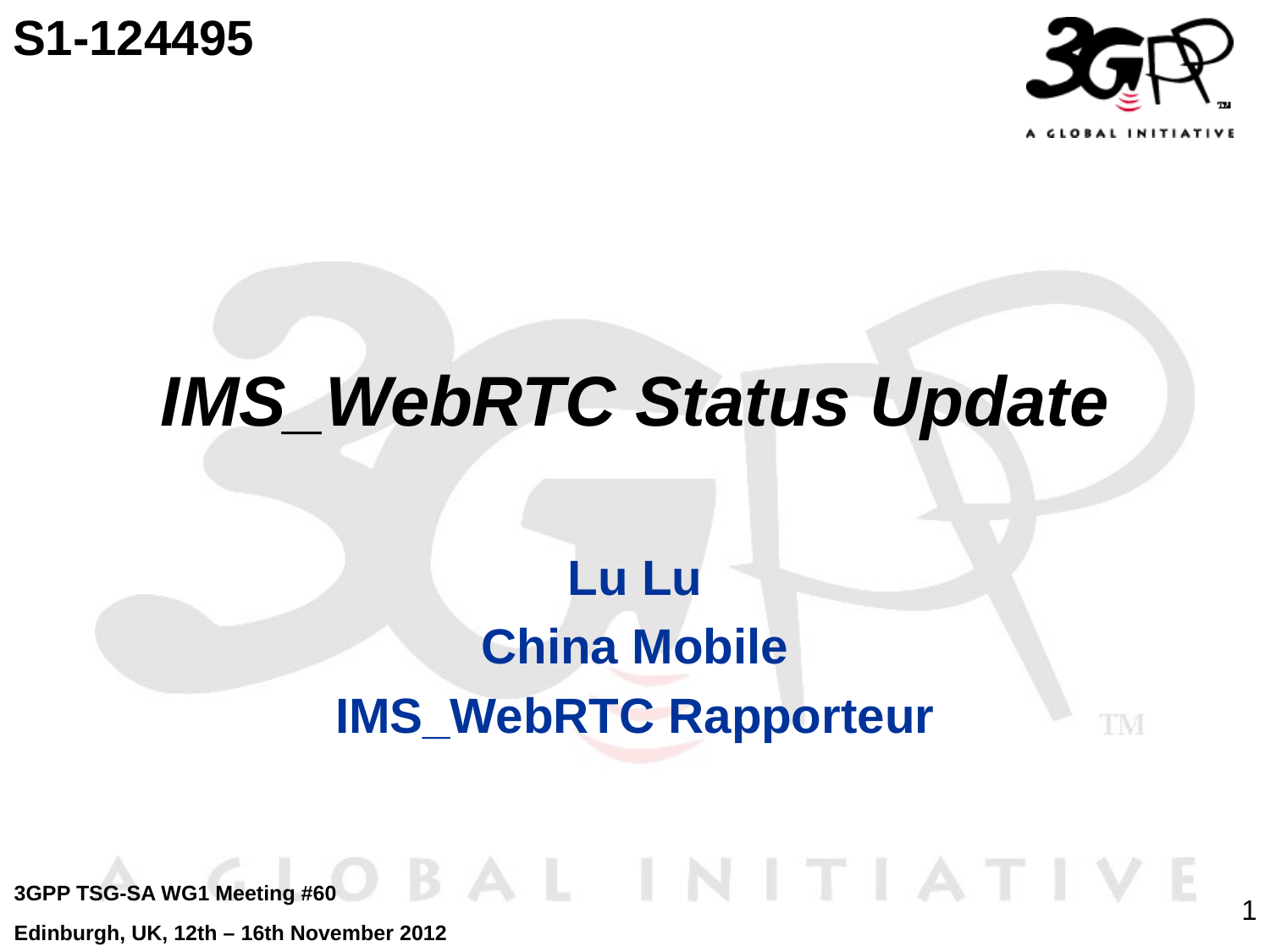

S1-124495
# IMS_WebRTC Status Update
Lu Lu
China Mobile
IMS_WebRTC Rapporteur
3GPP TSG-SA WG1 Meeting #60
Edinburgh, UK, 12th – 16th November 2012
1